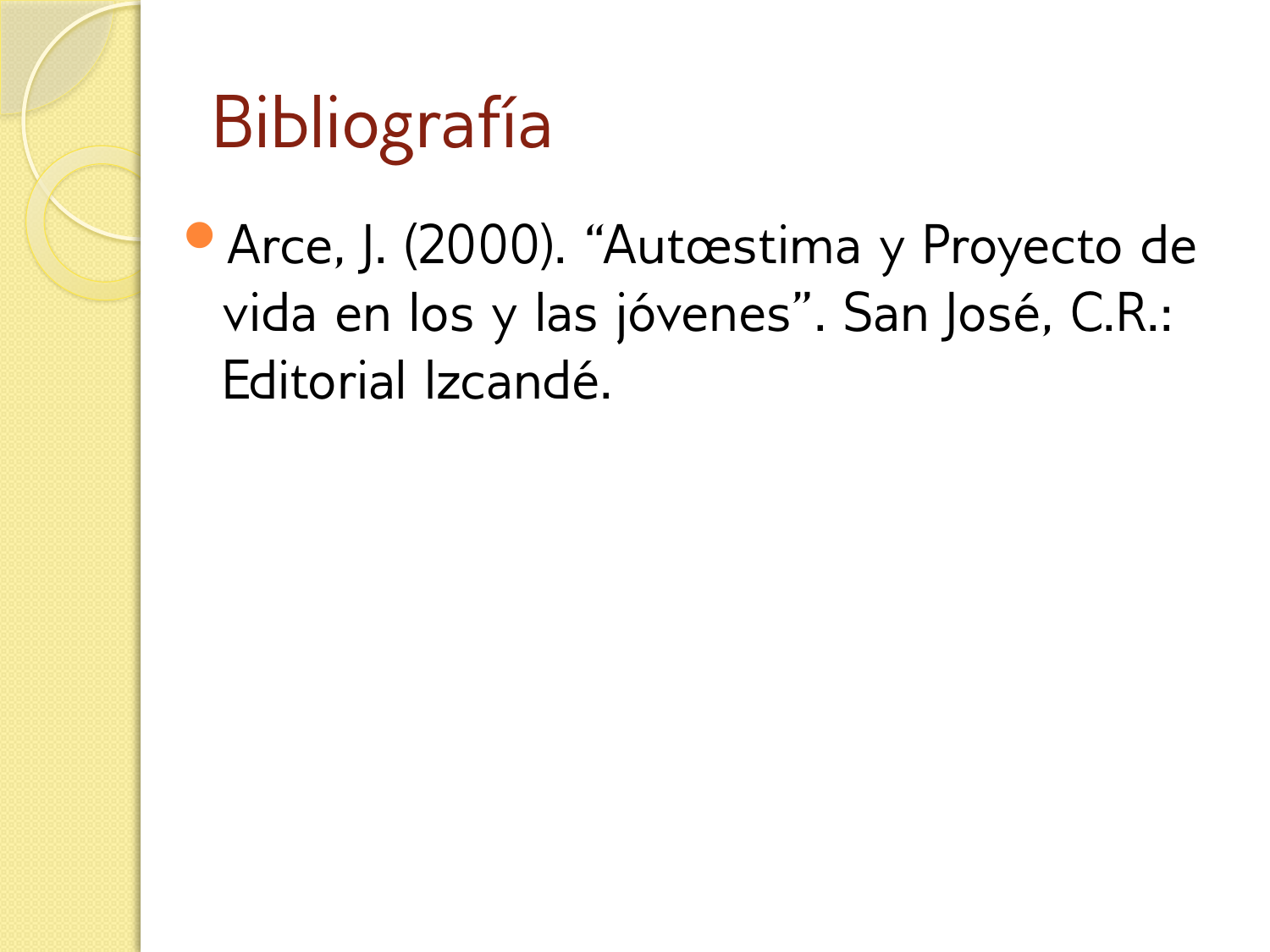

# Bibliografía
Arce, J. (2000). “Autoestima y Proyecto de vida en los y las jóvenes”. San José, C.R.: Editorial Izcandé.